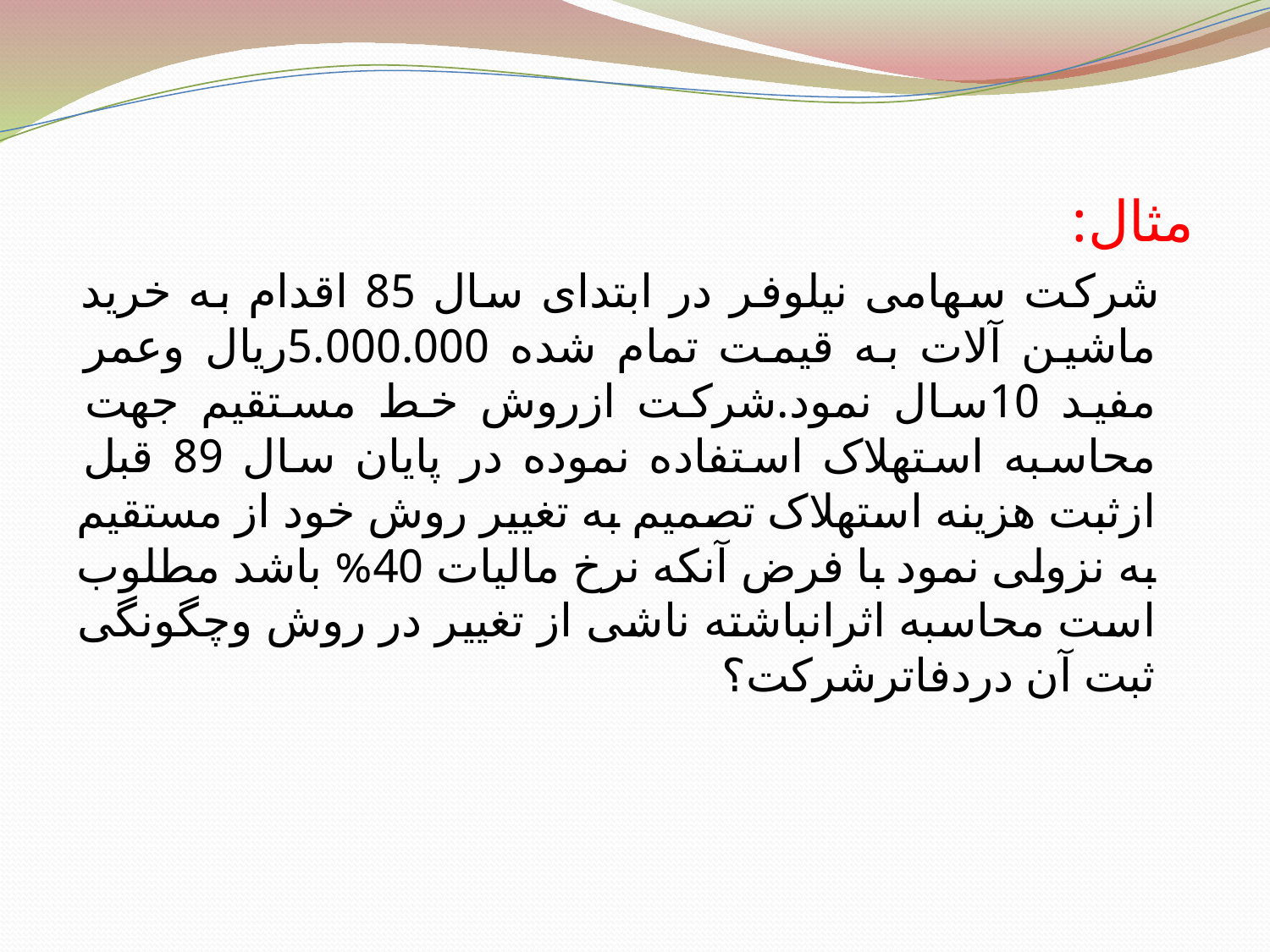

مثال:
  شرکت سهامی نیلوفر در ابتدای سال 85 اقدام به خرید ماشین آلات به قیمت تمام شده 5.000.000ریال وعمر مفید 10سال نمود.شرکت ازروش خط مستقیم جهت محاسبه استهلاک استفاده نموده در پایان سال 89 قبل ازثبت هزینه استهلاک تصمیم به تغییر روش خود از مستقیم به نزولی نمود با فرض آنکه نرخ مالیات 40% باشد مطلوب است محاسبه اثرانباشته ناشی از تغییر در روش وچگونگی ثبت آن دردفاترشرکت؟